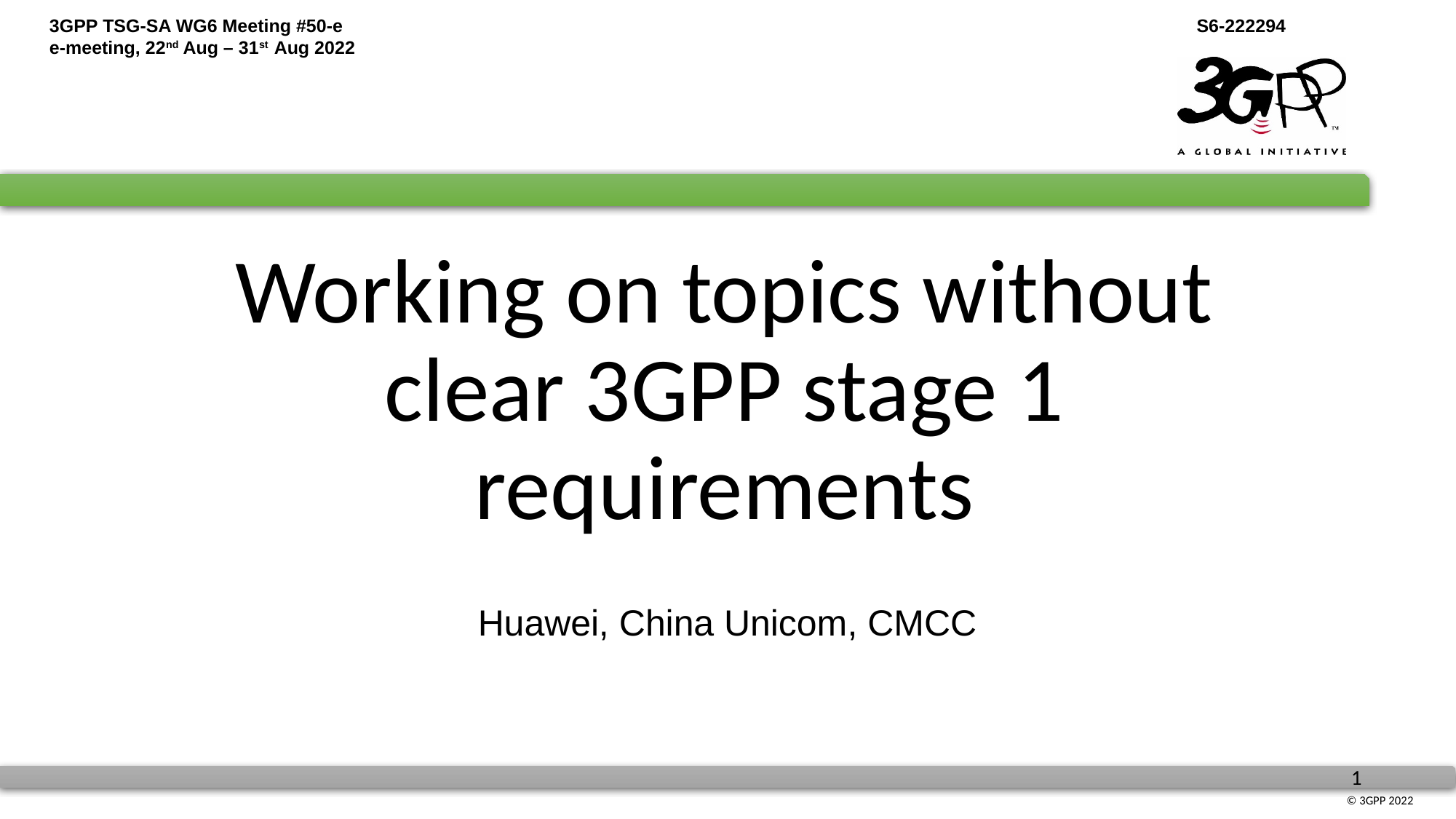

# Working on topics without clear 3GPP stage 1 requirements
Huawei, China Unicom, CMCC